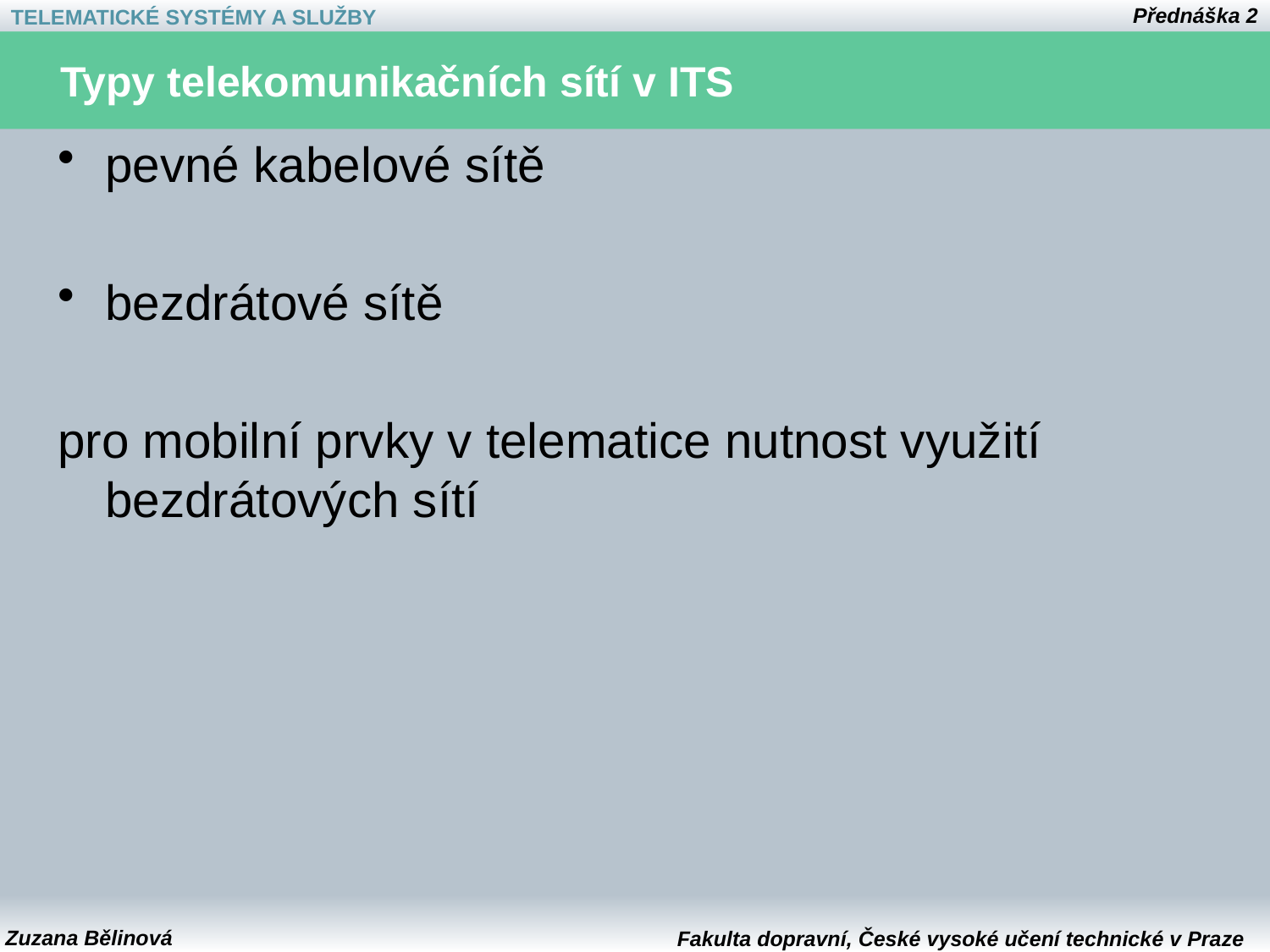

# Typy telekomunikačních sítí v ITS
pevné kabelové sítě

bezdrátové sítě

pro mobilní prvky v telematice nutnost využití bezdrátových sítí